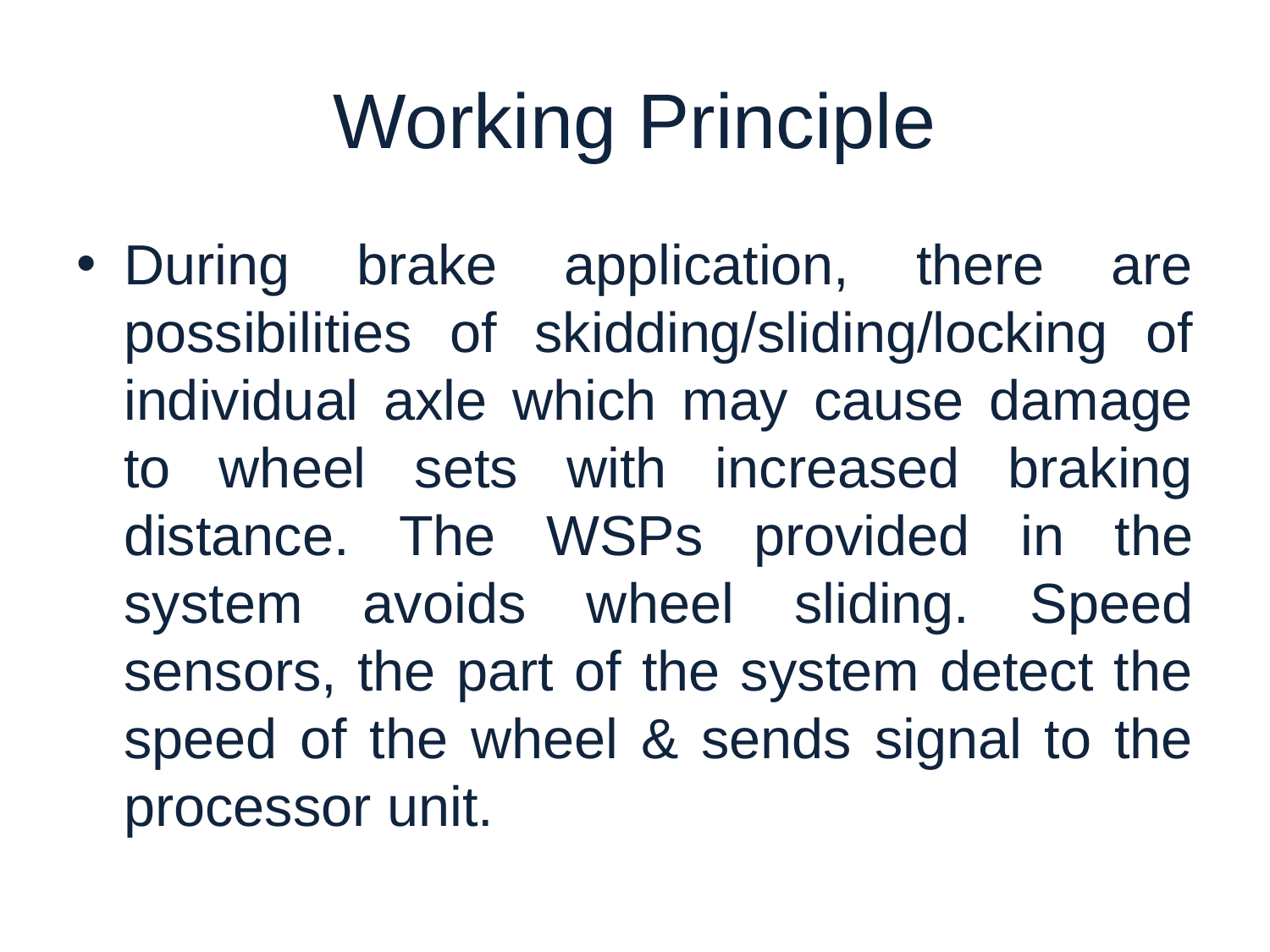

# Working Principle
During brake application, there are possibilities of skidding/sliding/locking of individual axle which may cause damage to wheel sets with increased braking distance. The WSPs provided in the system avoids wheel sliding. Speed sensors, the part of the system detect the speed of the wheel & sends signal to the processor unit.